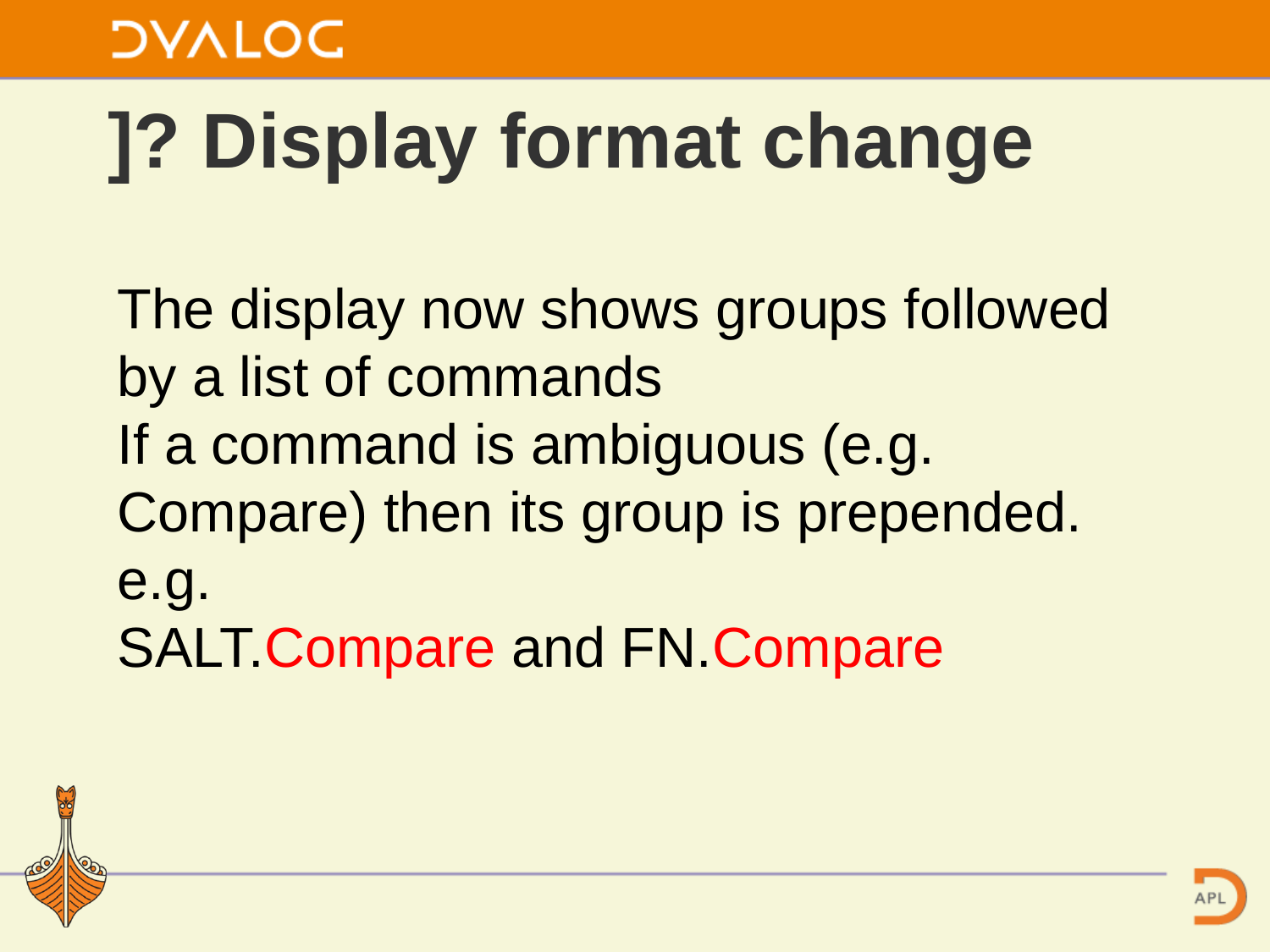

# ]? Display format change
The display now shows groups followed by a list of commands
If a command is ambiguous (e.g. Compare) then its group is prepended.
e.g.
SALT.Compare and FN.Compare